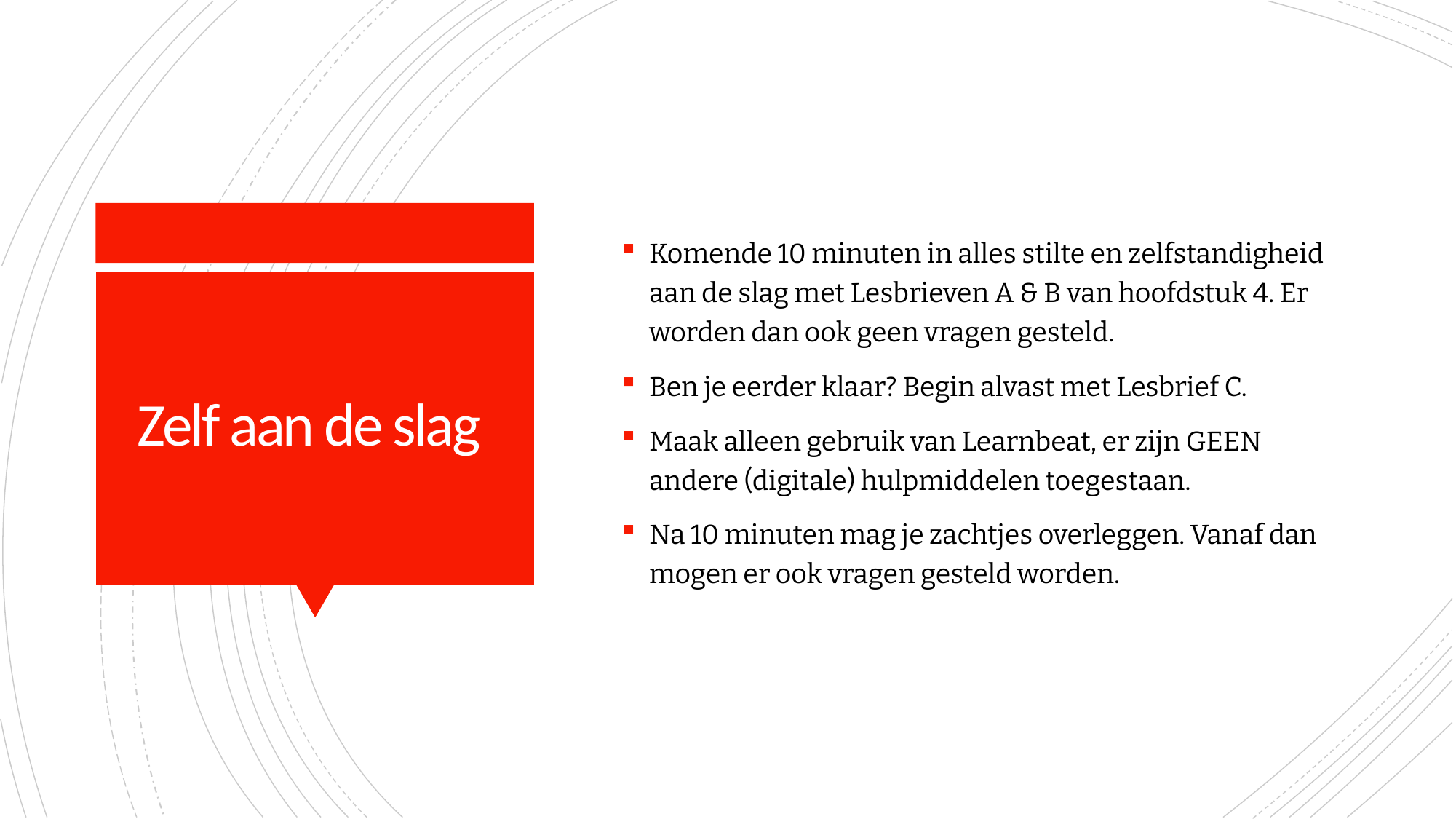

Komende 10 minuten in alles stilte en zelfstandigheid aan de slag met Lesbrieven A & B van hoofdstuk 4. Er worden dan ook geen vragen gesteld.
Ben je eerder klaar? Begin alvast met Lesbrief C.
Maak alleen gebruik van Learnbeat, er zijn GEEN andere (digitale) hulpmiddelen toegestaan.
Na 10 minuten mag je zachtjes overleggen. Vanaf dan mogen er ook vragen gesteld worden.
# Zelf aan de slag